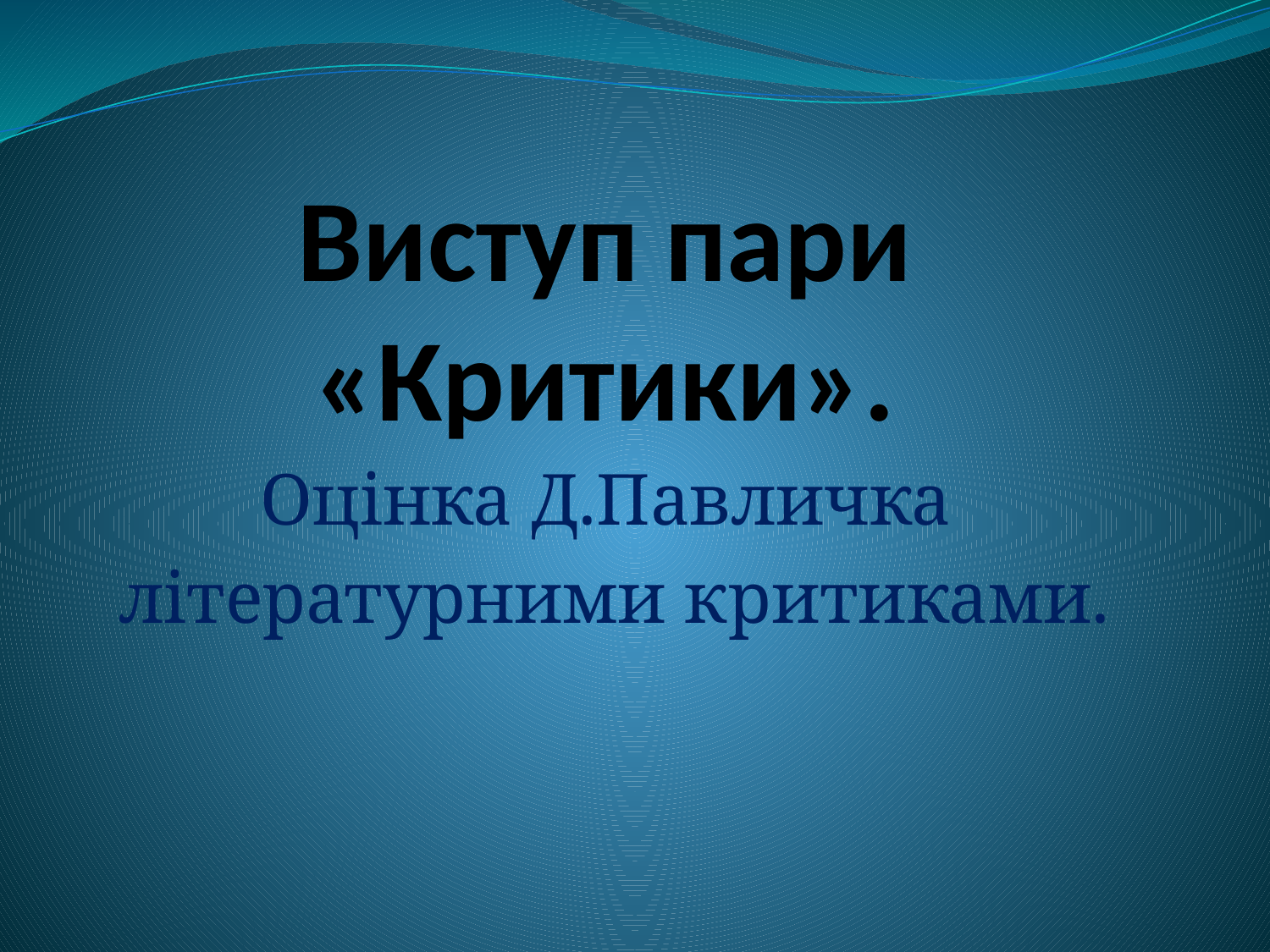

# Виступ пари «Критики».
Оцінка Д.Павличка
літературними критиками.